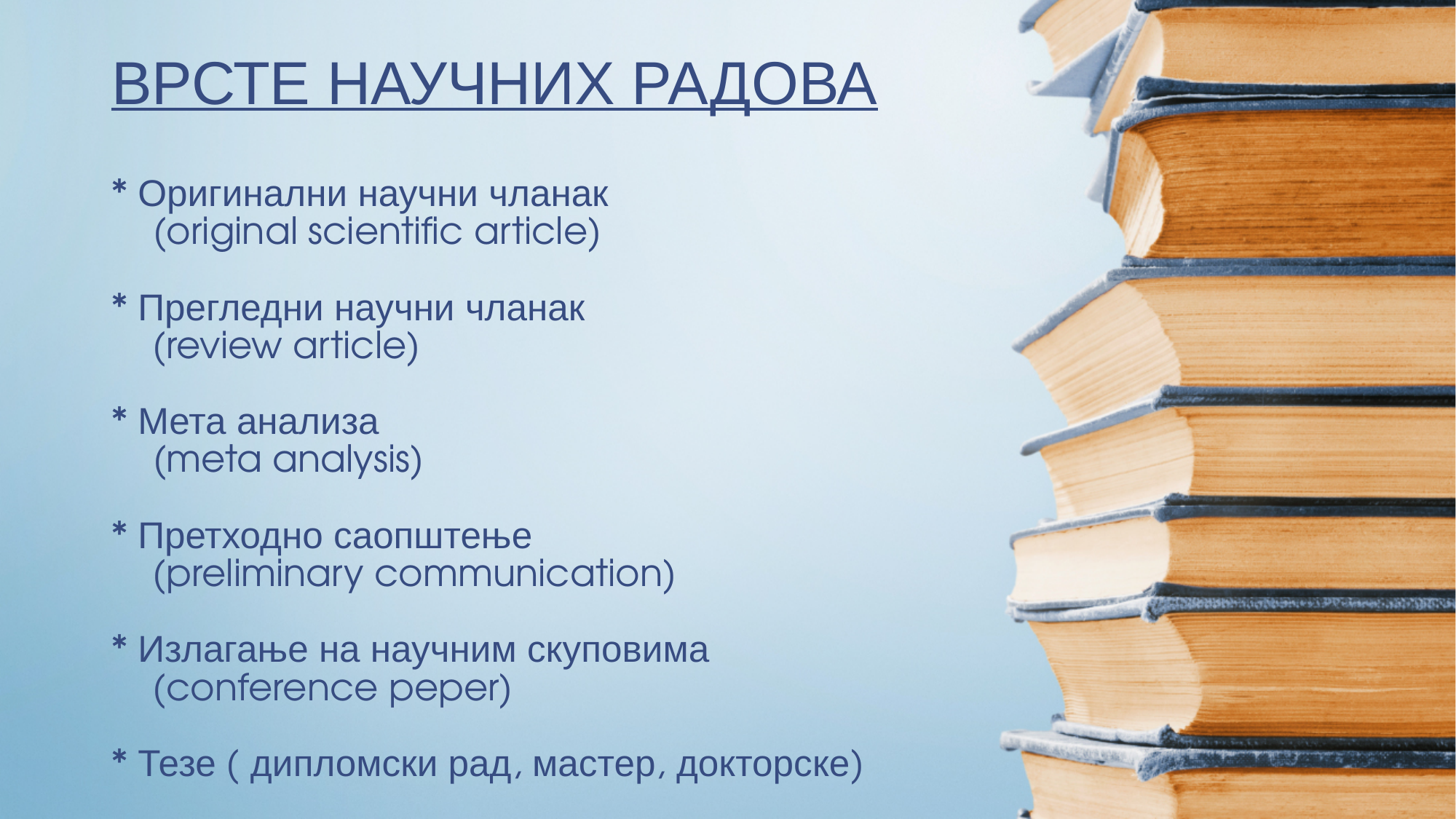

ВРСТЕ НАУЧНИХ РАДОВА
# * Оригинални научни чланак (original scientific article) * Прегледни научни чланак (review article) * Мета анализа (meta analysis) * Претходно саопштење (preliminary communication) * Излагање на научним скуповима (conference peper) * Тезе ( дипломски рад, мастер, докторске)